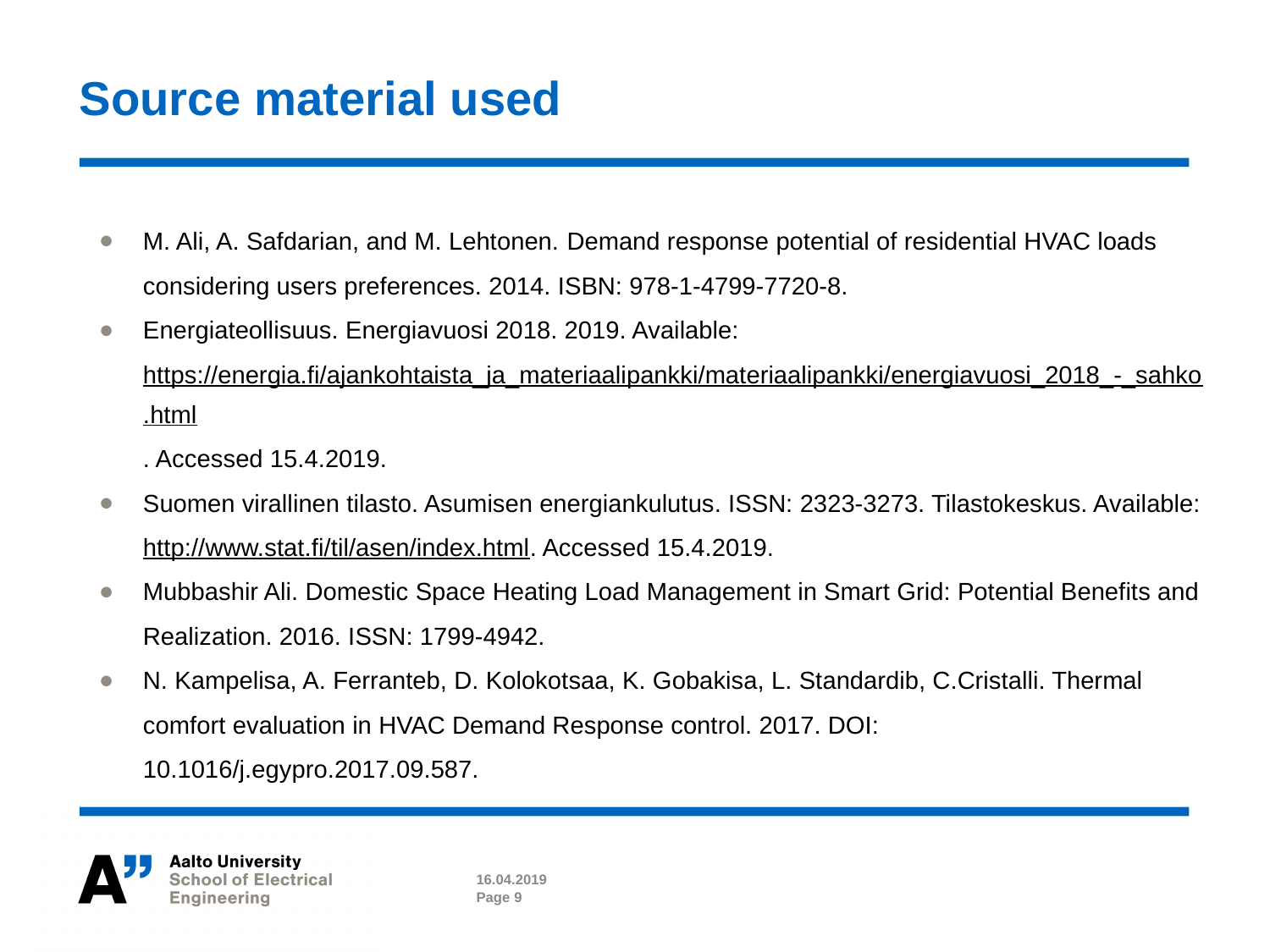

# Source material used
M. Ali, A. Safdarian, and M. Lehtonen. Demand response potential of residential HVAC loads considering users preferences. 2014. ISBN: 978-1-4799-7720-8.
Energiateollisuus. Energiavuosi 2018. 2019. Available: https://energia.fi/ajankohtaista_ja_materiaalipankki/materiaalipankki/energiavuosi_2018_-_sahko.html. Accessed 15.4.2019.
Suomen virallinen tilasto. Asumisen energiankulutus. ISSN: 2323-3273. Tilastokeskus. Available: http://www.stat.fi/til/asen/index.html. Accessed 15.4.2019.
Mubbashir Ali. Domestic Space Heating Load Management in Smart Grid: Potential Benefits and Realization. 2016. ISSN: 1799-4942.
N. Kampelisa, A. Ferranteb, D. Kolokotsaa, K. Gobakisa, L. Standardib, C.Cristalli. Thermal comfort evaluation in HVAC Demand Response control. 2017. DOI: 10.1016/j.egypro.2017.09.587.

16.04.2019
Page 9